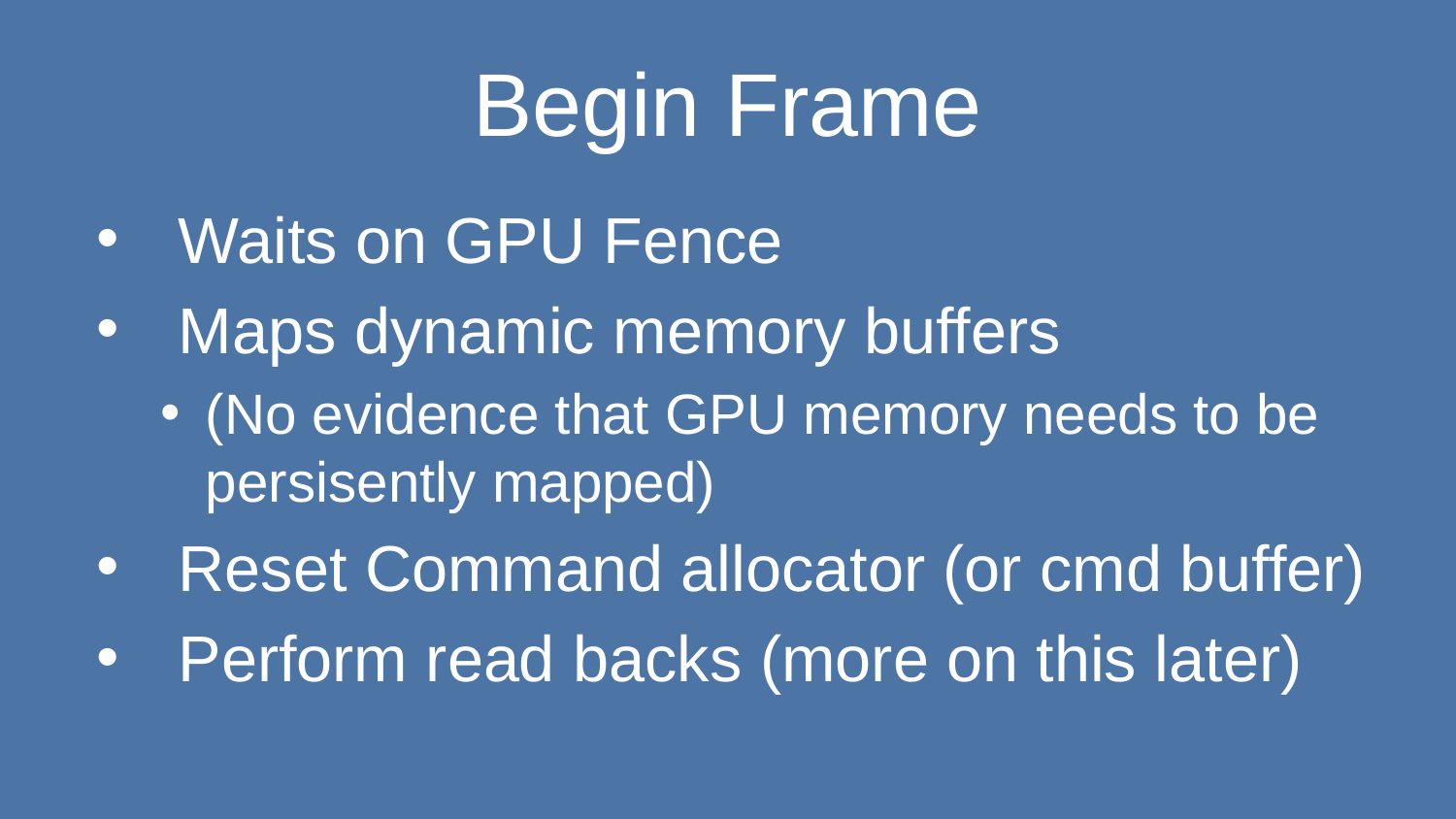

# Begin Frame
Waits on GPU Fence
Maps dynamic memory buffers
(No evidence that GPU memory needs to be persisently mapped)
Reset Command allocator (or cmd buffer)
Perform read backs (more on this later)